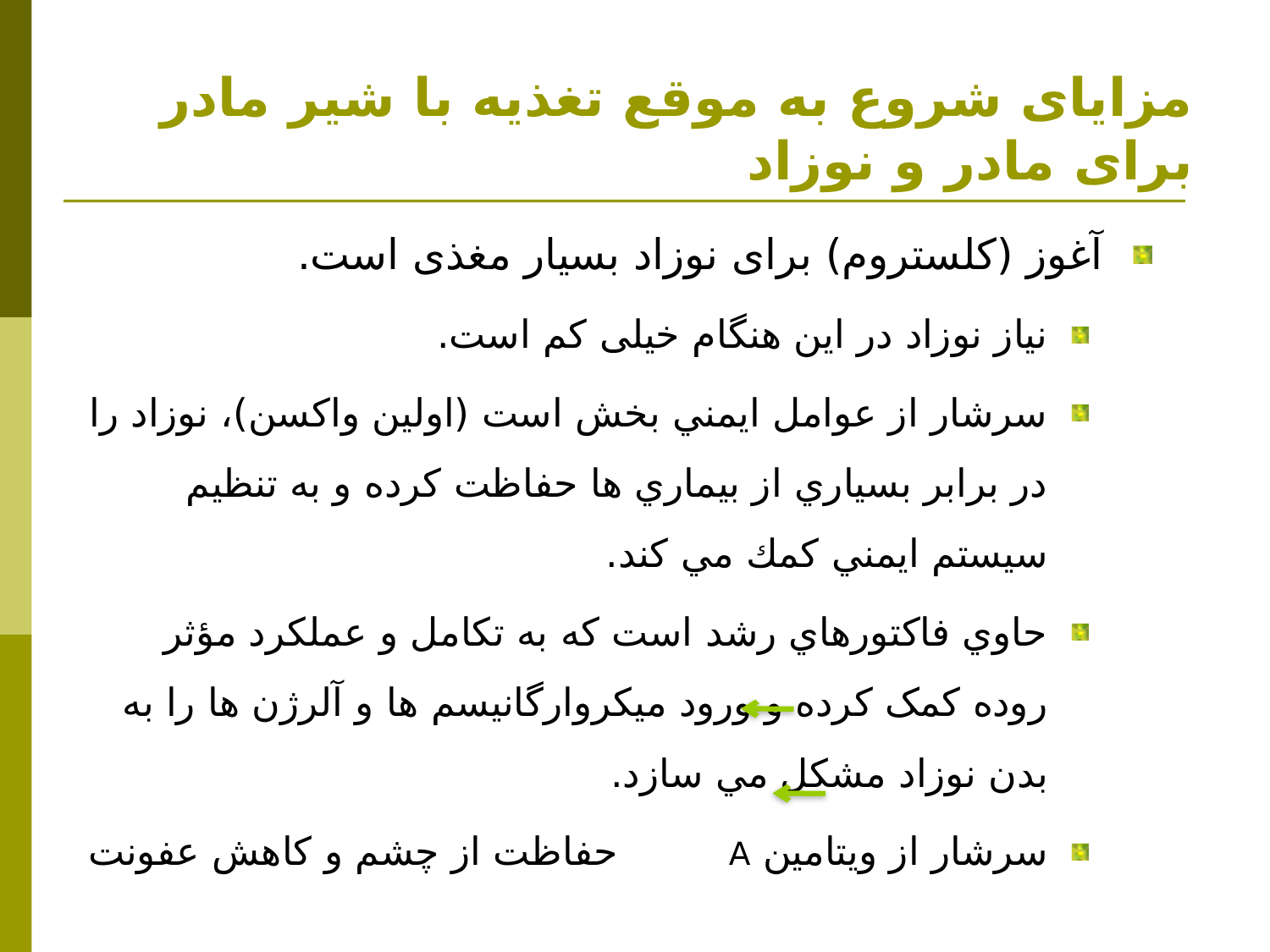

# مزایای شروع به موقع تغذیه با شیر مادر برای مادر و نوزاد
آغوز (کلستروم) برای نوزاد بسیار مغذی است.
نیاز نوزاد در این هنگام خیلی کم است.
سرشار از عوامل ايمني بخش است (اولین واکسن)، نوزاد را در برابر بسياري از بيماري ها حفاظت كرده و به تنظيم سيستم ايمني كمك مي كند.
حاوي فاكتورهاي رشد است كه به تكامل و عملكرد مؤثر روده کمک کرده و ورود ميكروارگانيسم ها و آلرژن ها را به بدن نوزاد مشكل مي سازد.
سرشار از ويتامين A         حفاظت از چشم و كاهش عفونت
تحریک عمل دفع         پیش گیری از زردي نوزاد